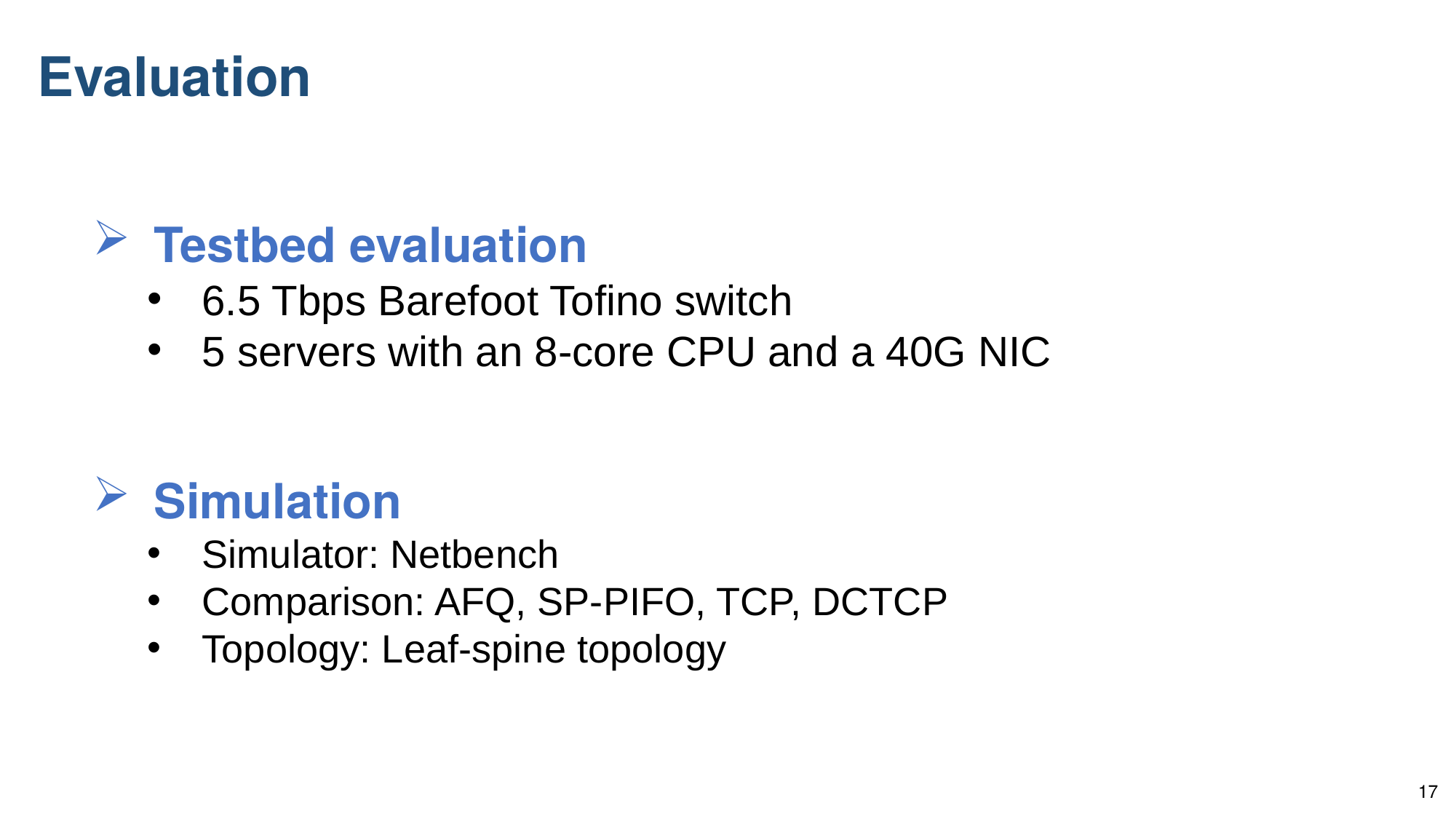

# Evaluation
Testbed evaluation
6.5 Tbps Barefoot Tofino switch
5 servers with an 8-core CPU and a 40G NIC

Simulation
Simulator: Netbench
Comparison: AFQ, SP-PIFO, TCP, DCTCP
Topology: Leaf-spine topology
17